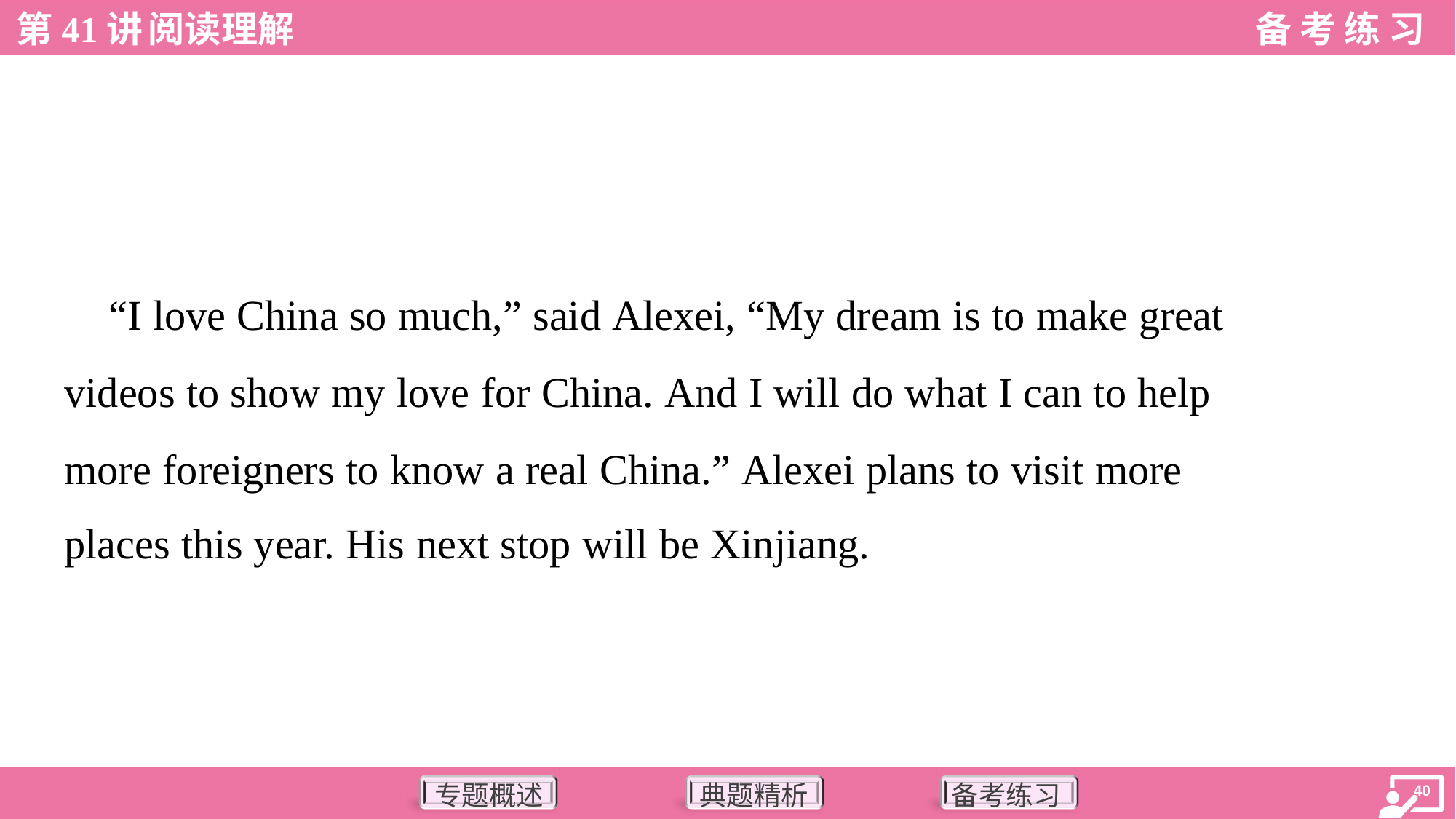

“I love China so much,” said Alexei, “My dream is to make great
videos to show my love for China. And I will do what I can to help
more foreigners to know a real China.” Alexei plans to visit more
places this year. His next stop will be Xinjiang.